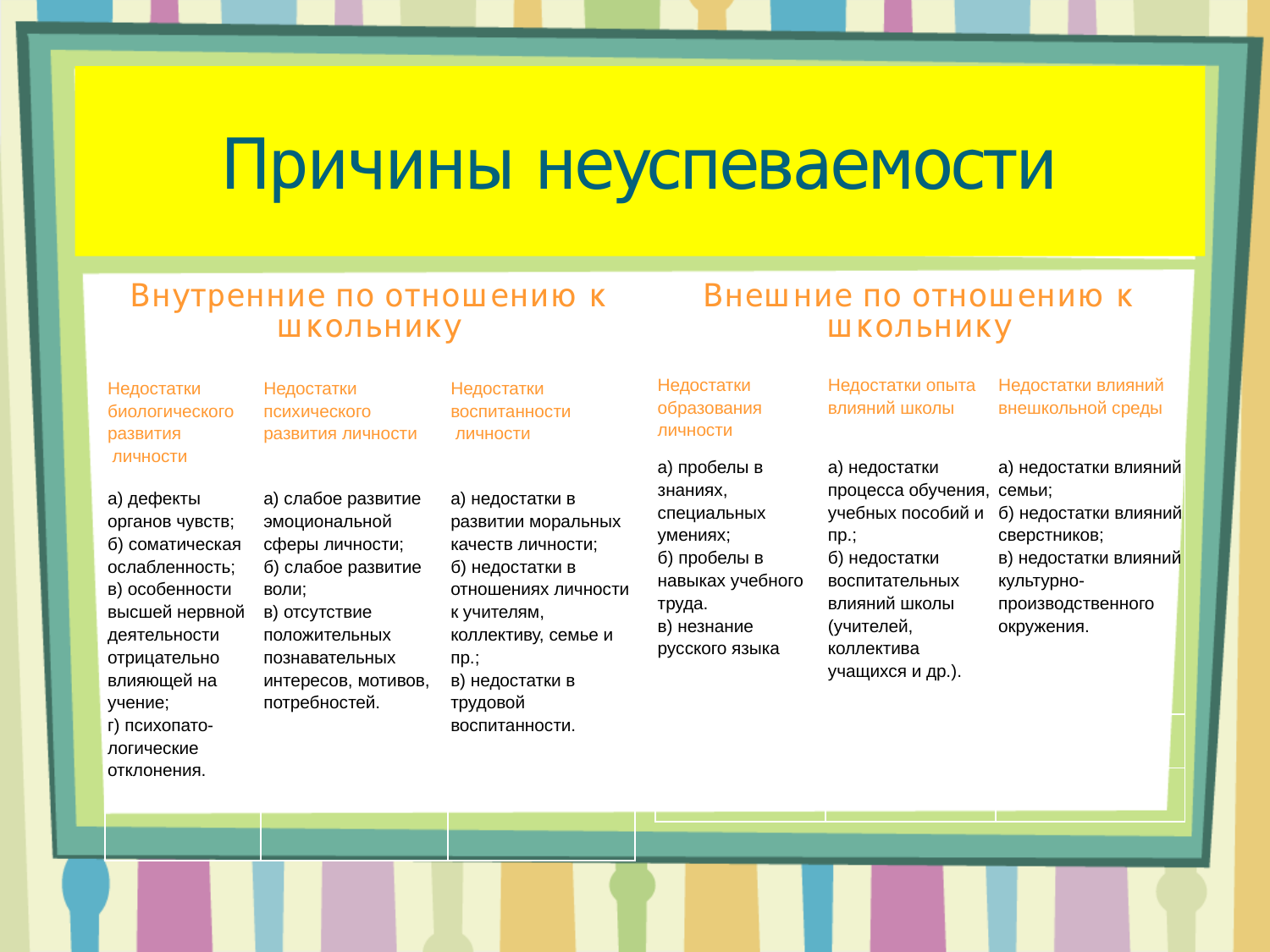

# Причины неуспеваемости
| Внутренние по отношению к школьнику |  |  |
| --- | --- | --- |
| Недостатки биологического развития  личности | Недостатки психического развития личности | Недостатки воспитанности  личности |
| а) дефекты органов чувств; б) соматическая ослабленность; в) особенности высшей нервной деятельности отрицательно влияющей на учение; г) психопато-логические отклонения. | а) слабое развитие эмоциональной сферы личности; б) слабое развитие воли; в) отсутствие положительных познавательных интересов, мотивов, потребностей. | а) недостатки в развитии моральных качеств личности; б) недостатки в отношениях личности к учителям, коллективу, семье и пр.; в) недостатки в трудовой воспитанности. |
| Внешние по отношению к школьнику |  |  |
| --- | --- | --- |
| Недостатки образования личности | Недостатки опыта влияний школы | Недостатки влияний внешкольной среды |
| а) пробелы в знаниях, специальных умениях; б) пробелы в навыках учебного труда. в) незнание русского языка | а) недостатки процесса обучения, учебных пособий и пр.; б) недостатки воспитательных влияний школы (учителей, коллектива учащихся и др.). | а) недостатки влияний семьи; б) недостатки влияний сверстников; в) недостатки влияний культурно-производственного окружения. |
|  |  |  |
|  |  |  |